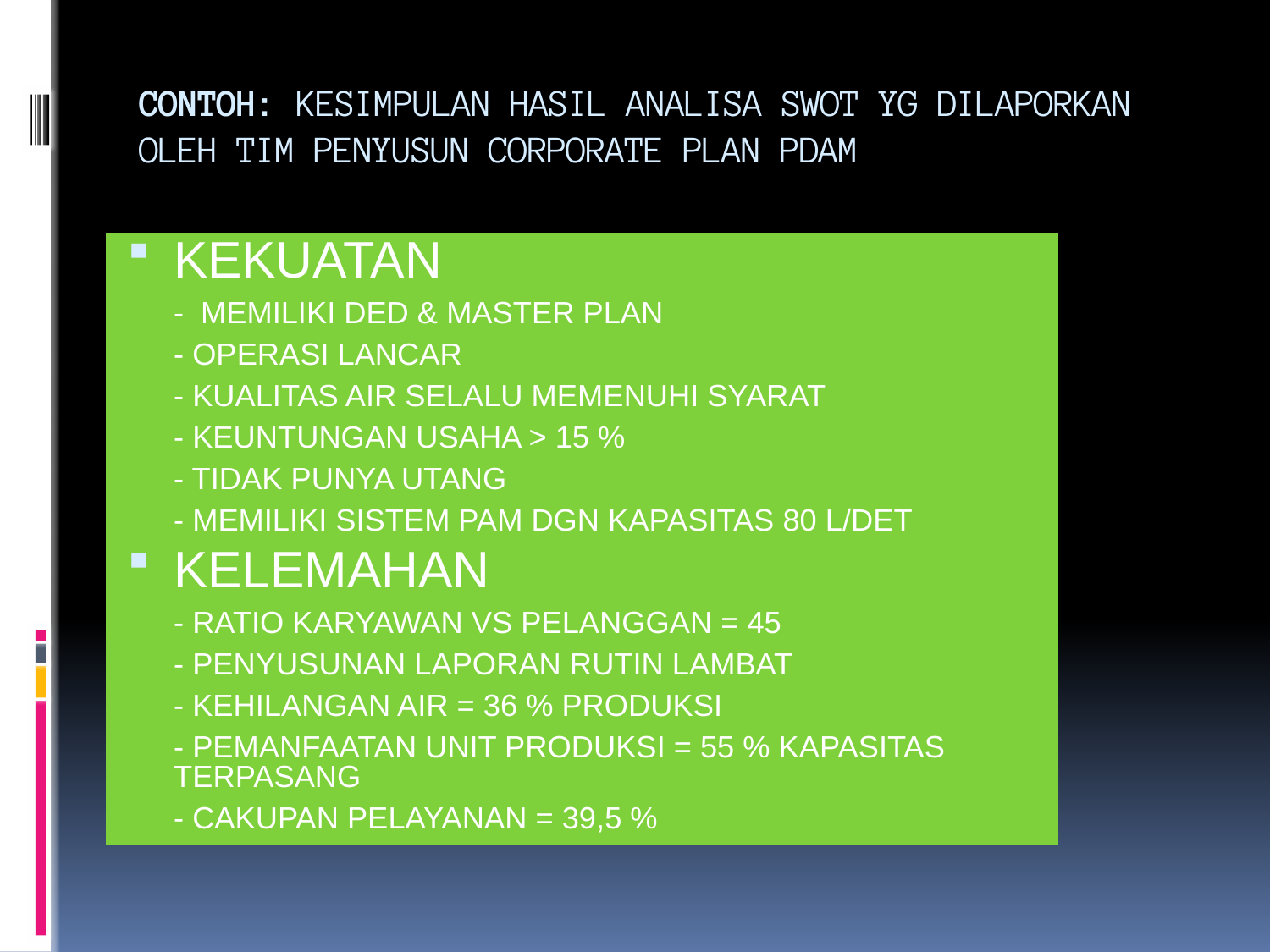

# CONTOH: KESIMPULAN HASIL ANALISA SWOT YG DILAPORKAN OLEH TIM PENYUSUN CORPORATE PLAN PDAM
KEKUATAN
	-  MEMILIKI DED & MASTER PLAN
	- OPERASI LANCAR
	- KUALITAS AIR SELALU MEMENUHI SYARAT
	- KEUNTUNGAN USAHA > 15 %
	- TIDAK PUNYA UTANG
	- MEMILIKI SISTEM PAM DGN KAPASITAS 80 L/DET
KELEMAHAN
	- RATIO KARYAWAN VS PELANGGAN = 45
	- PENYUSUNAN LAPORAN RUTIN LAMBAT
	- KEHILANGAN AIR = 36 % PRODUKSI
	- PEMANFAATAN UNIT PRODUKSI = 55 % KAPASITAS TERPASANG
	- CAKUPAN PELAYANAN = 39,5 %